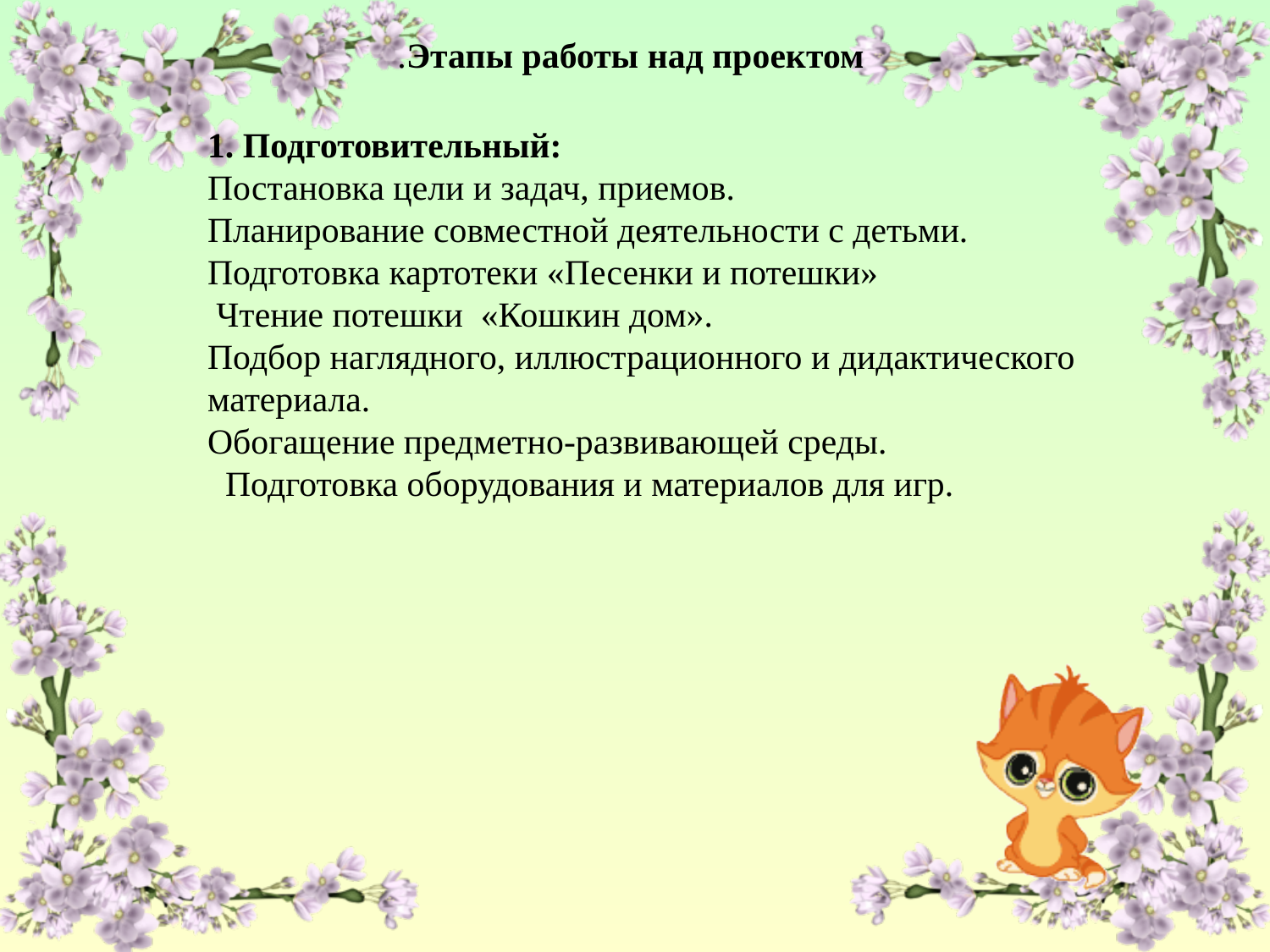

.Этапы работы над проектом
1. Подготовительный:
Постановка цели и задач, приемов.
Планирование совместной деятельности с детьми.
Подготовка картотеки «Песенки и потешки»
 Чтение потешки  «Кошкин дом».
Подбор наглядного, иллюстрационного и дидактического материала.
Обогащение предметно-развивающей среды.
  Подготовка оборудования и материалов для игр.